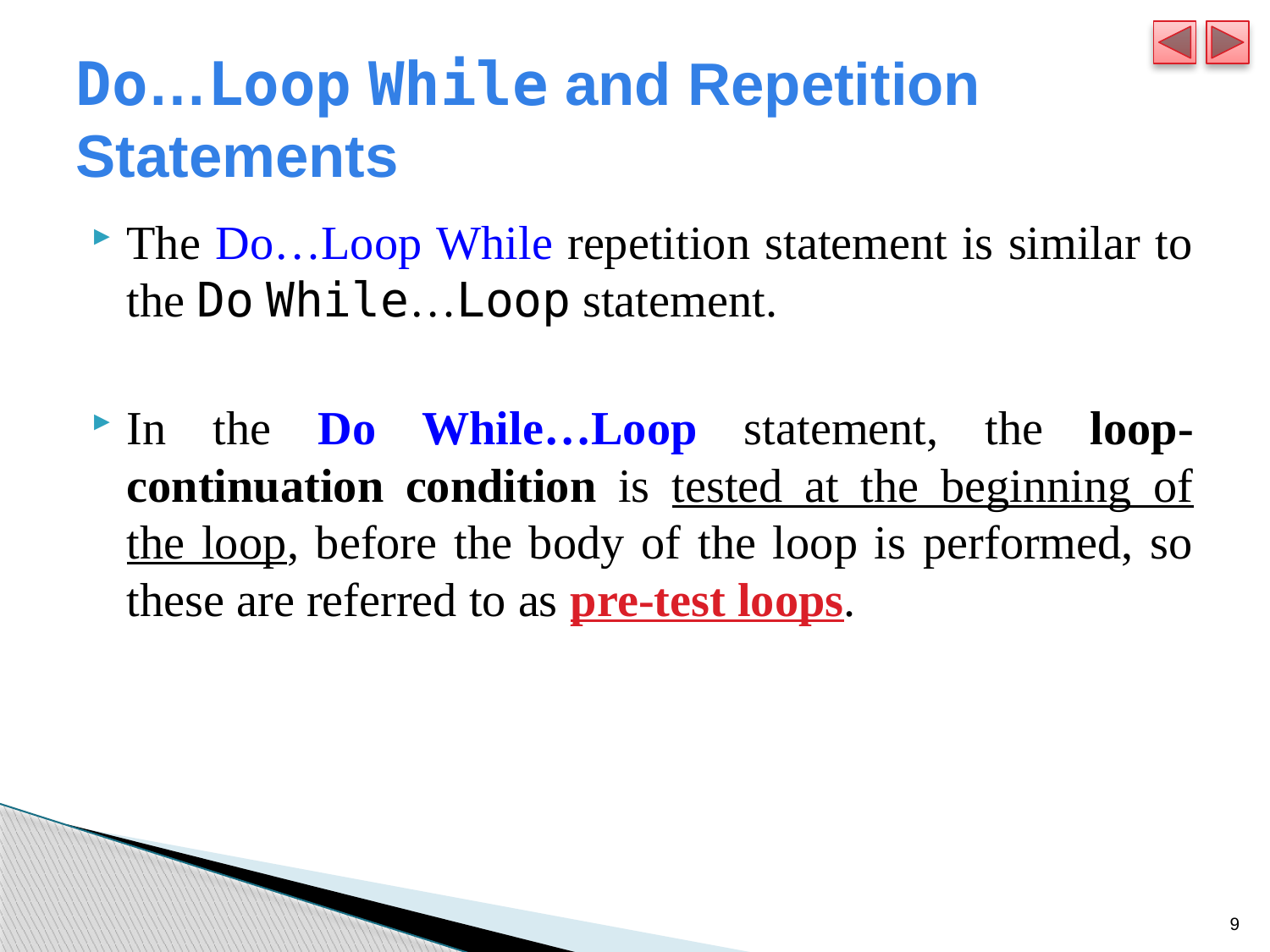

# Do…Loop While and Repetition Statements
The Do…Loop While repetition statement is similar to the Do While…Loop statement.

In the Do While…Loop statement, the loop-continuation condition is tested at the beginning of the loop, before the body of the loop is performed, so these are referred to as pre-test loops.
9